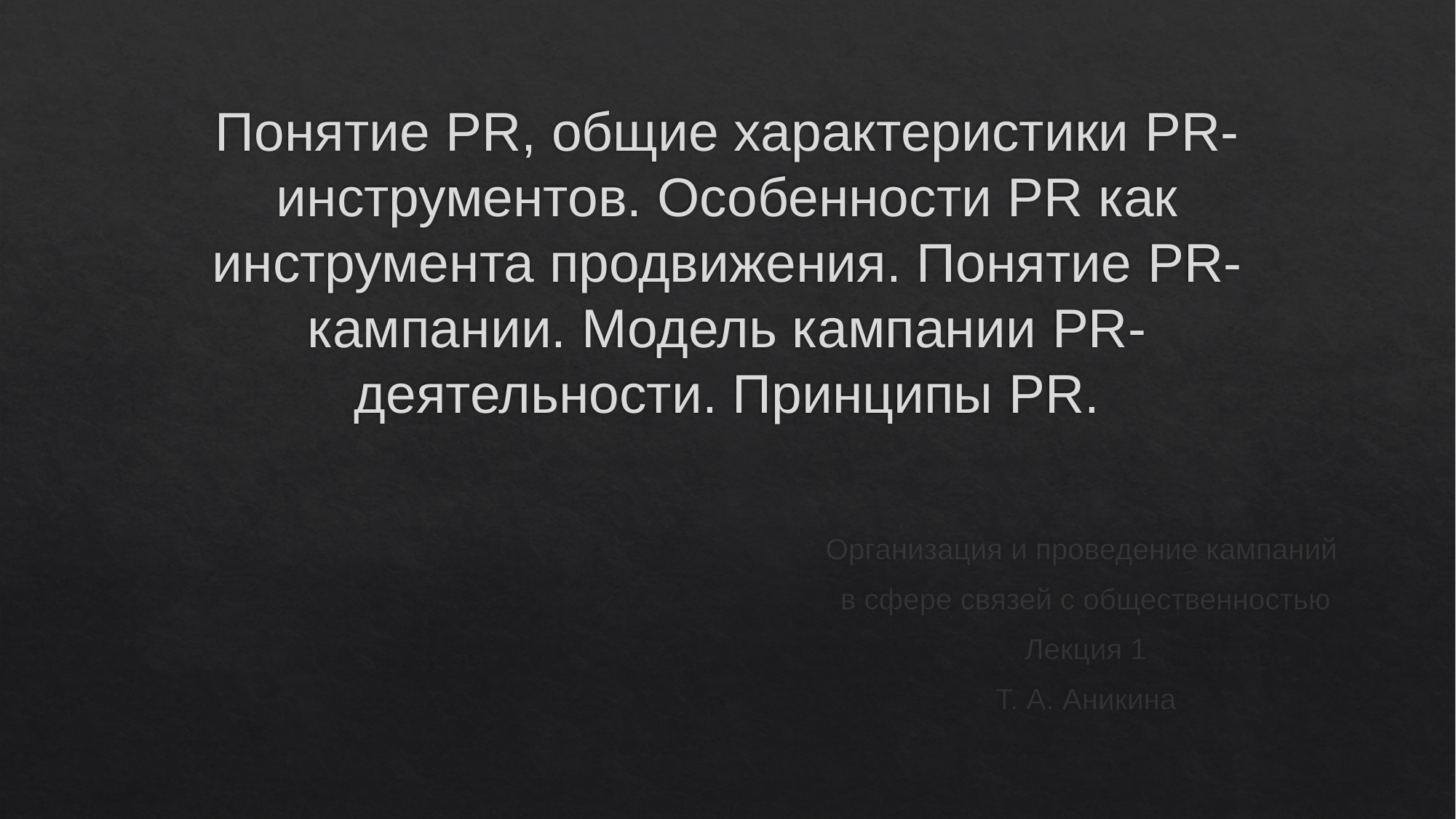

# Понятие PR, общие характеристики PR- инструментов. Особенности PR как инструмента продвижения. Понятие PR-кампании. Модель кампании PR-деятельности. Принципы PR.
Организация и проведение кампаний
в сфере связей с общественностью
Лекция 1
Т. А. Аникина